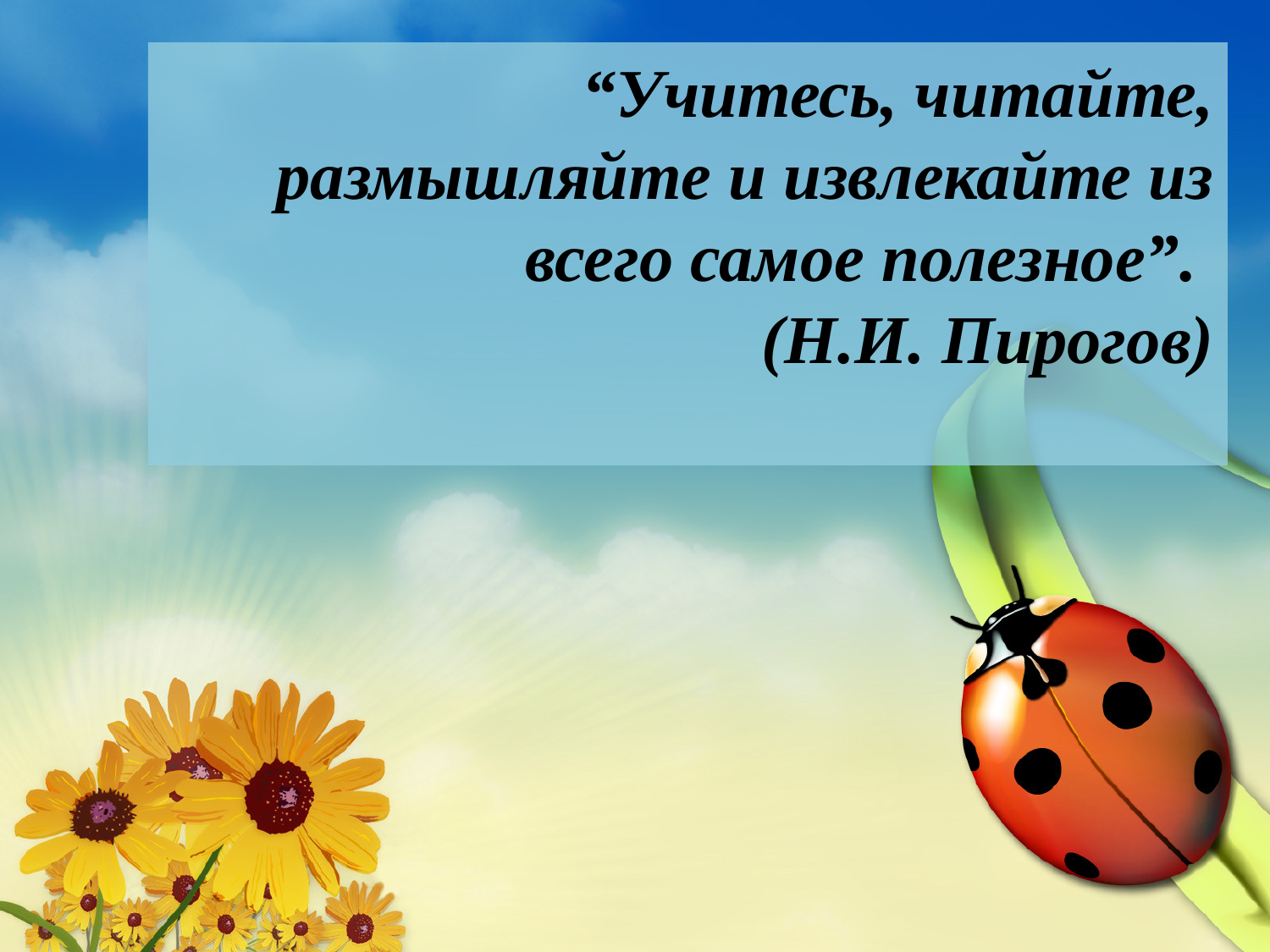

# “Учитесь, читайте, размышляйте и извлекайте из всего самое полезное”. (Н.И. Пирогов)